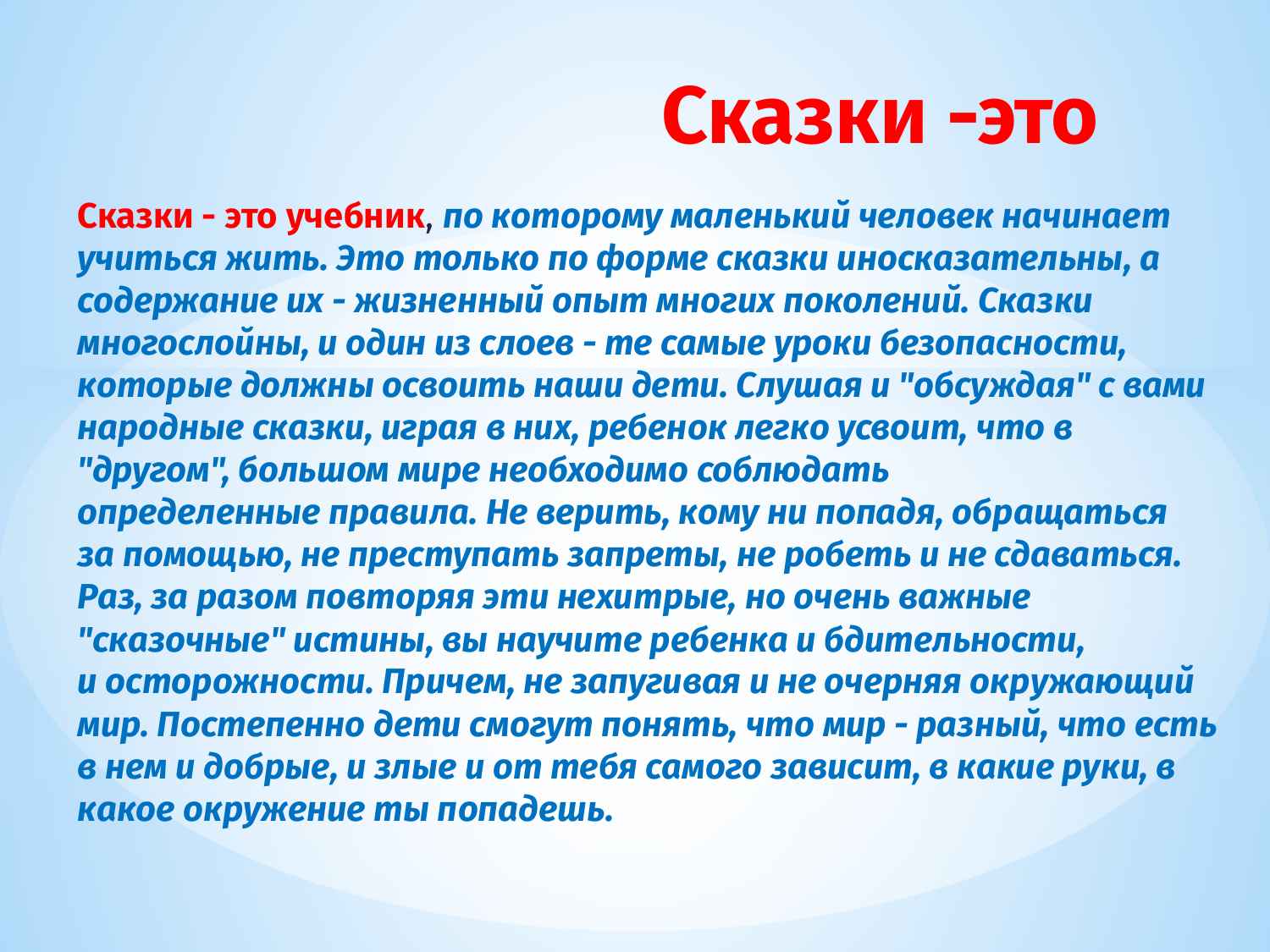

# Сказки -это
Сказки - это учебник, по которому маленький человек начинает учиться жить. Это только по форме сказки иносказательны, а содержание их - жизненный опыт многих поколений. Сказки многослойны, и один из слоев - те самые уроки безопасности, которые должны освоить наши дети. Слушая и "обсуждая" с вами народные сказки, играя в них, ребенок легко усвоит, что в "другом", большом мире необходимо соблюдать определенные правила. Не верить, кому ни попадя, обращаться за помощью, не преступать запреты, не робеть и не сдаваться. Раз, за разом повторяя эти нехитрые, но очень важные "сказочные" истины, вы научите ребенка и бдительности, и осторожности. Причем, не запугивая и не очерняя окружающий мир. Постепенно дети смогут понять, что мир - разный, что есть в нем и добрые, и злые и от тебя самого зависит, в какие руки, в какое окружение ты попадешь.